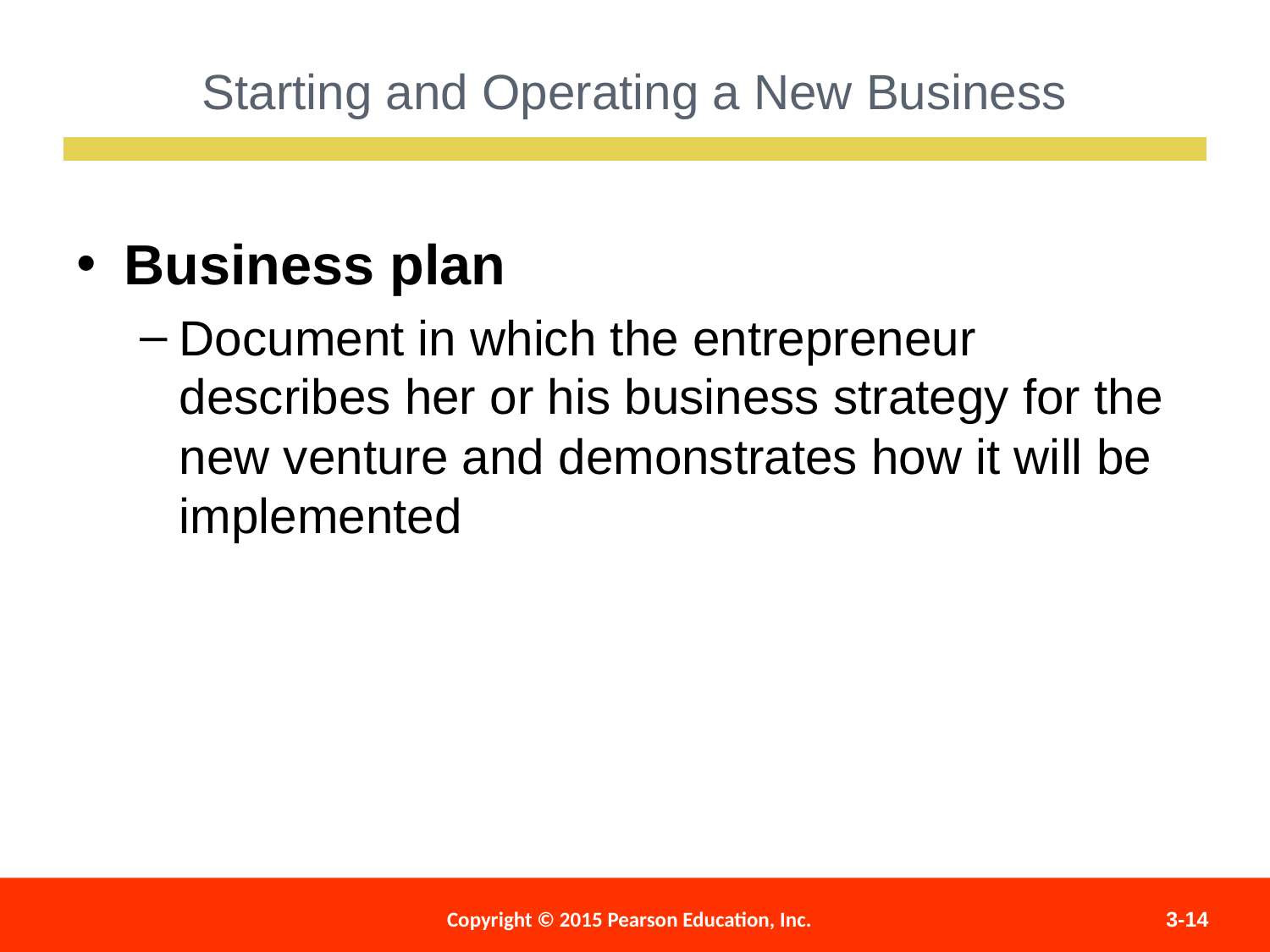

Starting and Operating a New Business
Business plan
Document in which the entrepreneur describes her or his business strategy for the new venture and demonstrates how it will be implemented